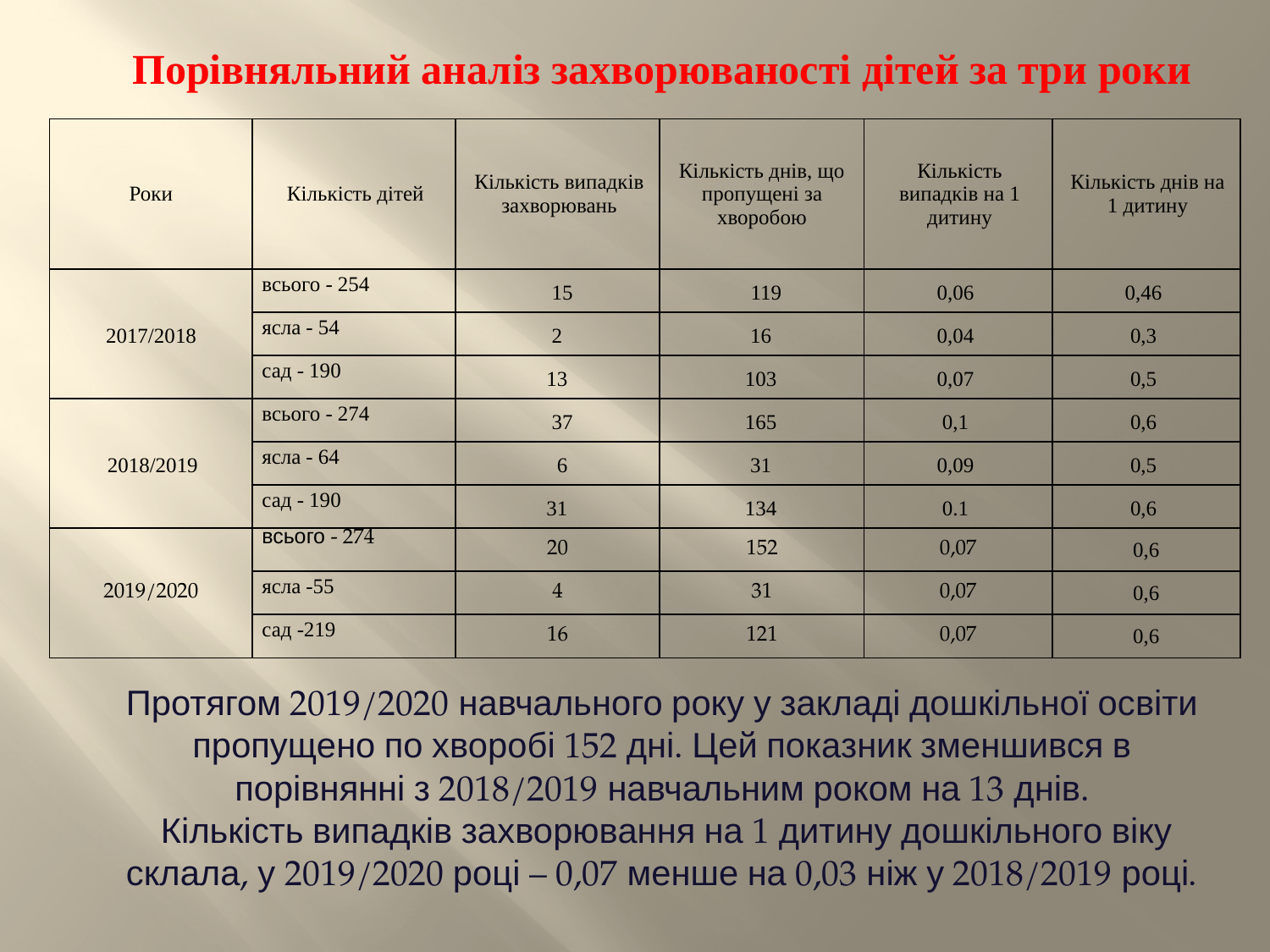

Порівняльний аналіз захворюваності дітей за три роки
| Роки | Кількість дітей | Кількість випадків захворювань | Кількість днів, що пропущені за хворобою | Кількість випадків на 1 дитину | Кількість днів на 1 дитину |
| --- | --- | --- | --- | --- | --- |
| 2017/2018 | всього - 254 | 15 | 119 | 0,06 | 0,46 |
|  | ясла - 54 | 2 | 16 | 0,04 | 0,3 |
|  | сад - 190 | 13 | 103 | 0,07 | 0,5 |
| 2018/2019 | всього - 274 | 37 | 165 | 0,1 | 0,6 |
|  | ясла - 64 | 6 | 31 | 0,09 | 0,5 |
|  | сад - 190 | 31 | 134 | 0.1 | 0,6 |
| 2019/2020 | всього - 274 | 20 | 152 | 0,07 | 0,6 |
|  | ясла -55 | 4 | 31 | 0,07 | 0,6 |
|  | сад -219 | 16 | 121 | 0,07 | 0,6 |
Протягом 2019/2020 навчального року у закладі дошкільної освіти пропущено по хворобі 152 дні. Цей показник зменшився в порівнянні з 2018/2019 навчальним роком на 13 днів.
 Кількість випадків захворювання на 1 дитину дошкільного віку склала, у 2019/2020 році – 0,07 менше на 0,03 ніж у 2018/2019 році.